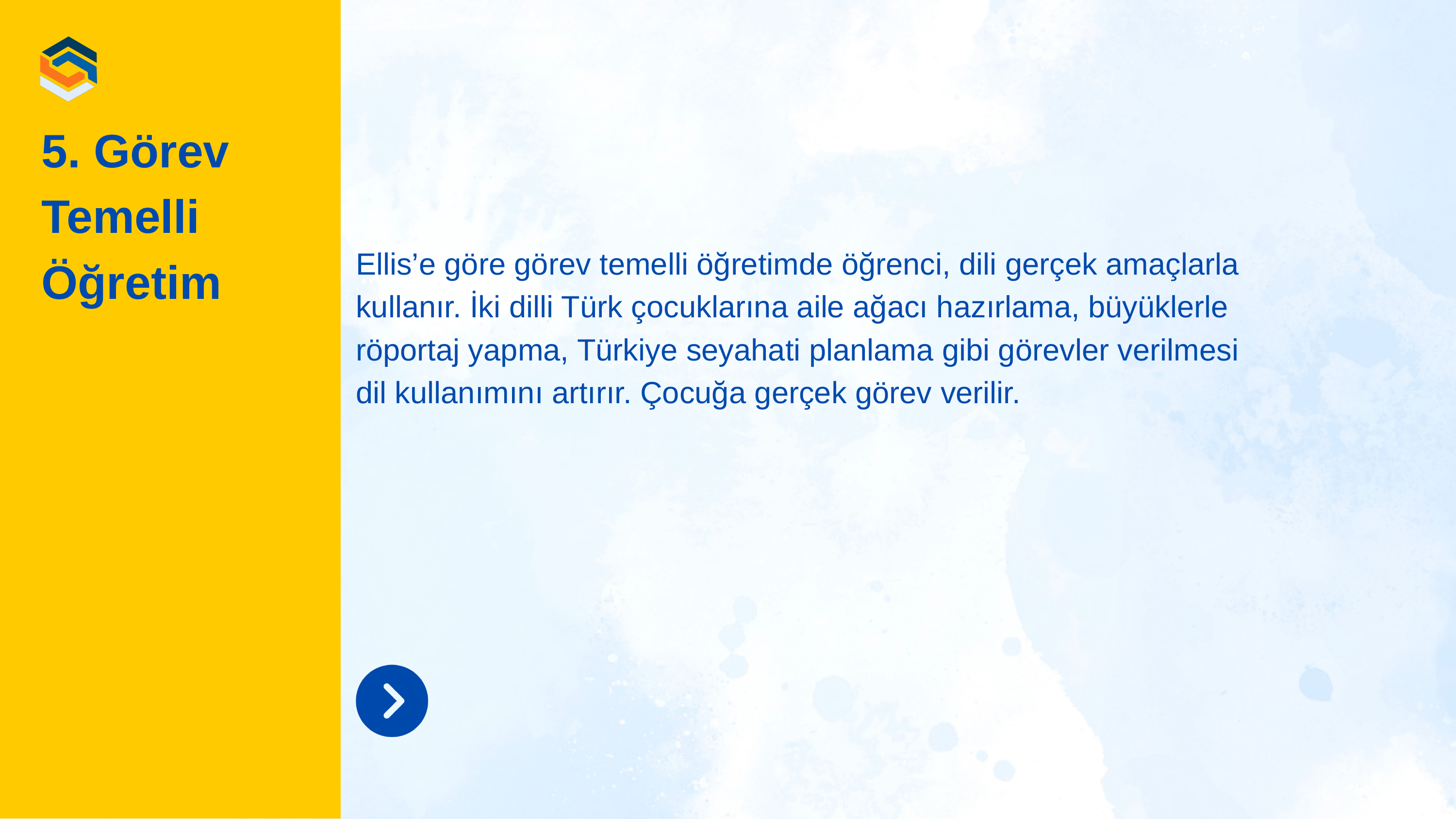

5. Görev Temelli Öğretim

Ellis’e göre görev temelli öğretimde öğrenci, dili gerçek amaçlarla kullanır. İki dilli Türk çocuklarına aile ağacı hazırlama, büyüklerle röportaj yapma, Türkiye seyahati planlama gibi görevler verilmesi dil kullanımını artırır. Çocuğa gerçek görev verilir.